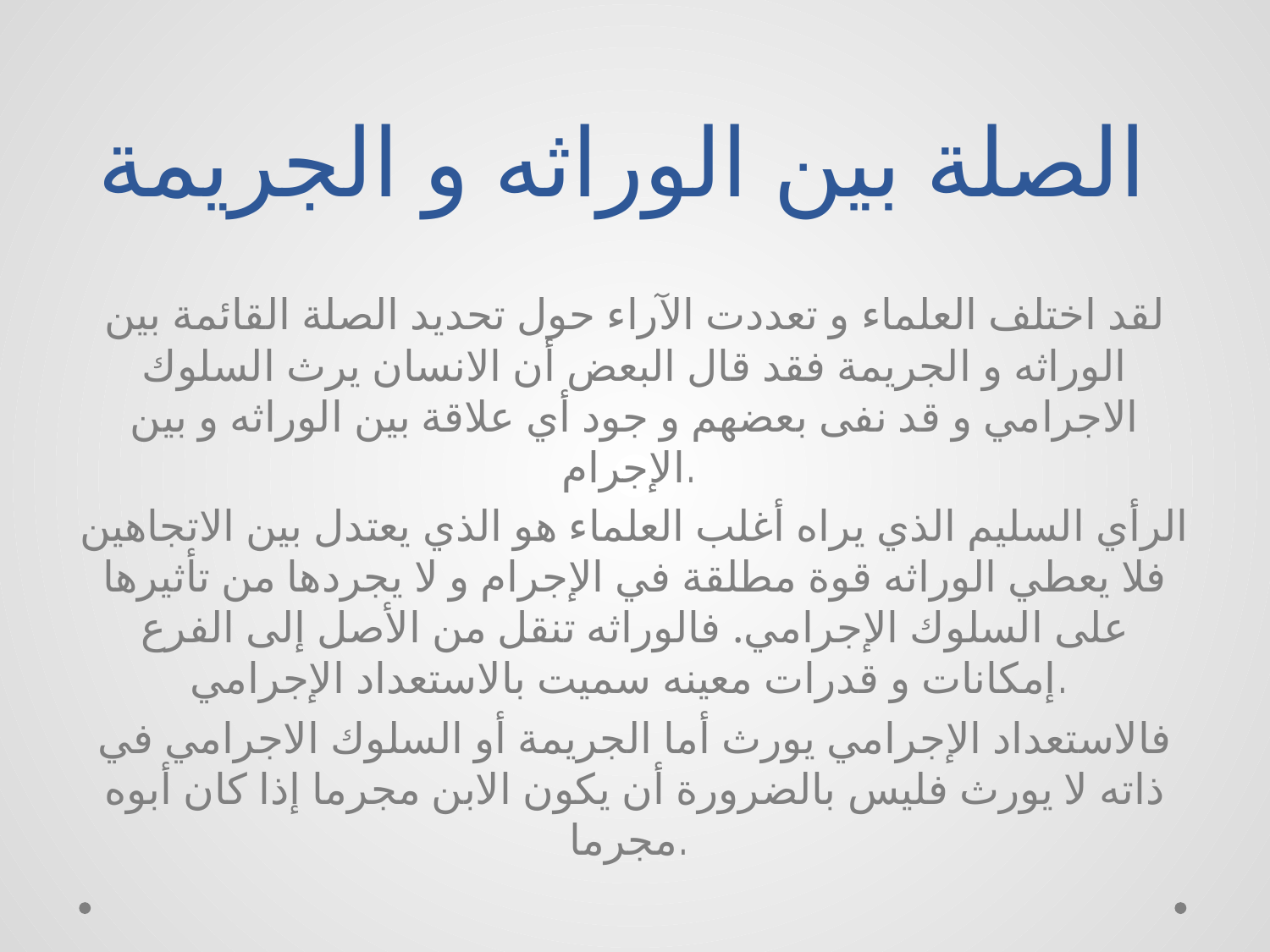

# الصلة بين الوراثه و الجريمة

لقد اختلف العلماء و تعددت الآراء حول تحديد الصلة القائمة بين الوراثه و الجريمة فقد قال البعض أن الانسان يرث السلوك الاجرامي و قد نفى بعضهم و جود أي علاقة بين الوراثه و بين الإجرام.
الرأي السليم الذي يراه أغلب العلماء هو الذي يعتدل بين الاتجاهين فلا يعطي الوراثه قوة مطلقة في الإجرام و لا يجردها من تأثيرها على السلوك الإجرامي. فالوراثه تنقل من الأصل إلى الفرع إمكانات و قدرات معينه سميت بالاستعداد الإجرامي.
فالاستعداد الإجرامي يورث أما الجريمة أو السلوك الاجرامي في ذاته لا يورث فليس بالضرورة أن يكون الابن مجرما إذا كان أبوه مجرما.